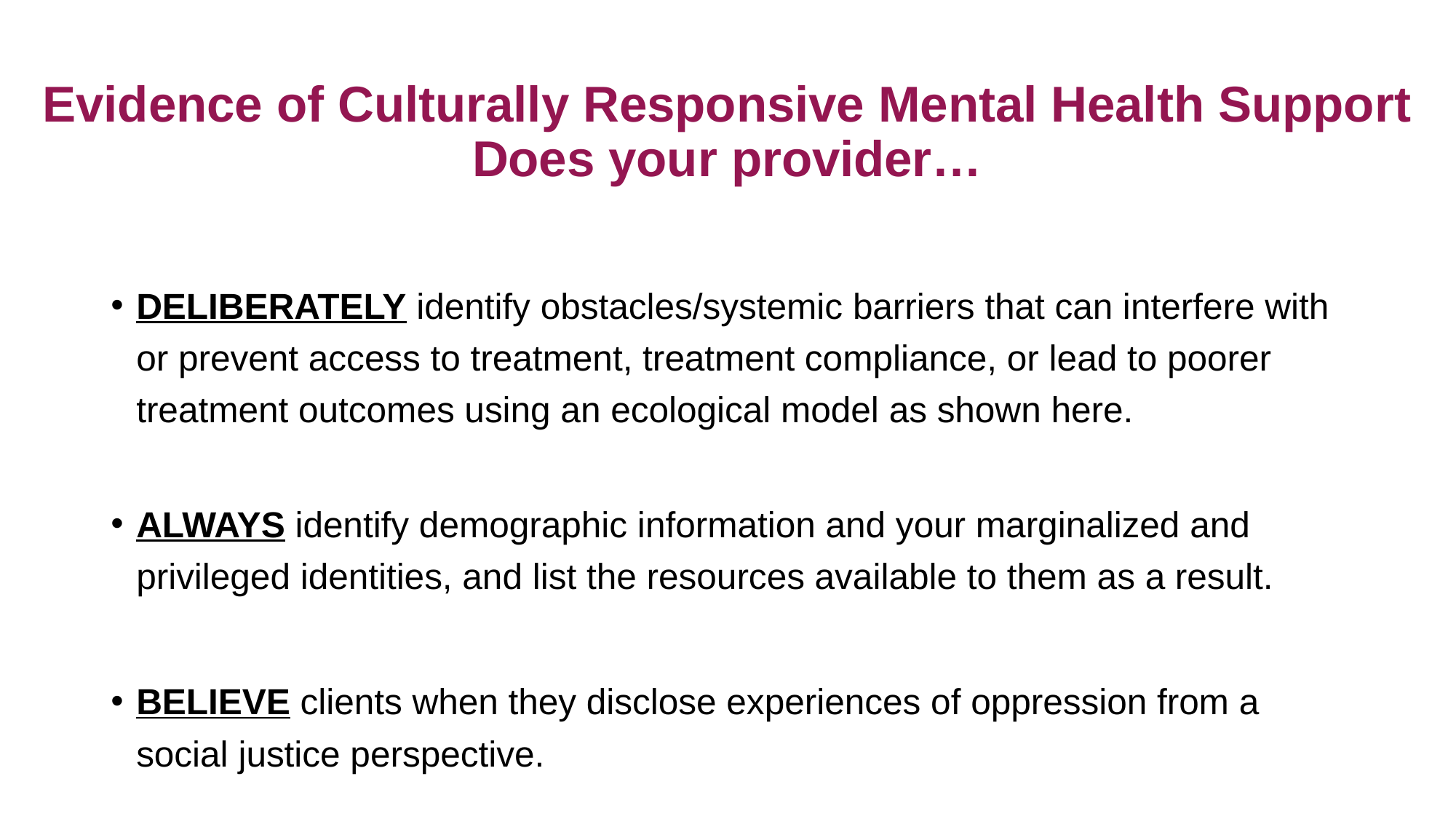

# Evidence of Culturally Responsive Mental Health Support Does your provider…
DELIBERATELY identify obstacles/systemic barriers that can interfere with or prevent access to treatment, treatment compliance, or lead to poorer treatment outcomes using an ecological model as shown here.

ALWAYS identify demographic information and your marginalized and privileged identities, and list the resources available to them as a result.

BELIEVE clients when they disclose experiences of oppression from a social justice perspective.